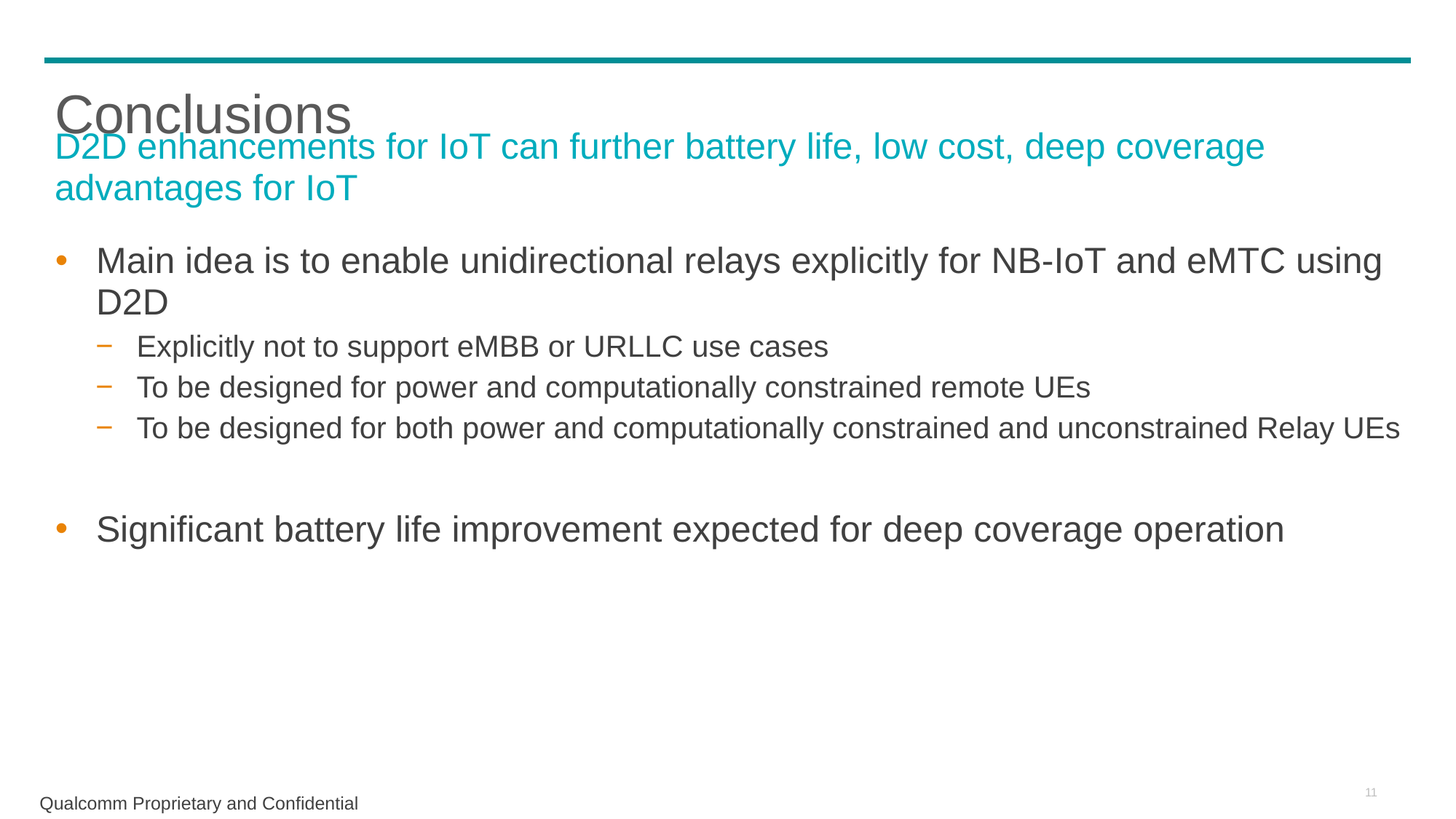

# Conclusions
D2D enhancements for IoT can further battery life, low cost, deep coverage advantages for IoT
Main idea is to enable unidirectional relays explicitly for NB-IoT and eMTC using D2D
Explicitly not to support eMBB or URLLC use cases
To be designed for power and computationally constrained remote UEs
To be designed for both power and computationally constrained and unconstrained Relay UEs

Significant battery life improvement expected for deep coverage operation